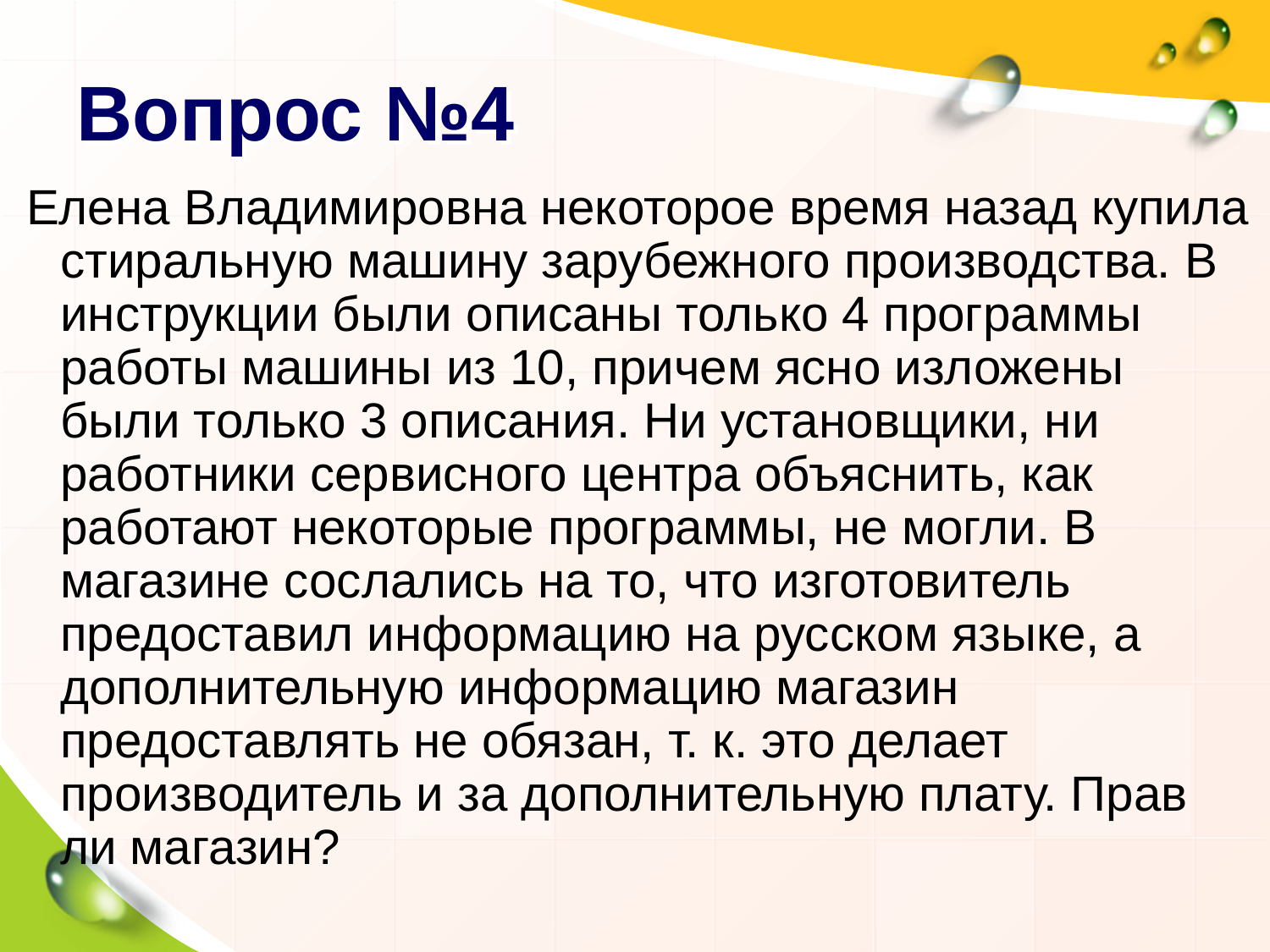

# Вопрос №4
 Елена Владимировна некоторое время назад купила стиральную машину зарубежного производства. В инструкции были описаны только 4 программы работы машины из 10, причем ясно изложены были только 3 описания. Ни установщики, ни работники сервисного центра объяснить, как работают некоторые программы, не могли. В магазине сослались на то, что изготовитель предоставил информацию на русском языке, а дополнительную информацию магазин предоставлять не обязан, т. к. это делает производитель и за дополнительную плату. Прав ли магазин?